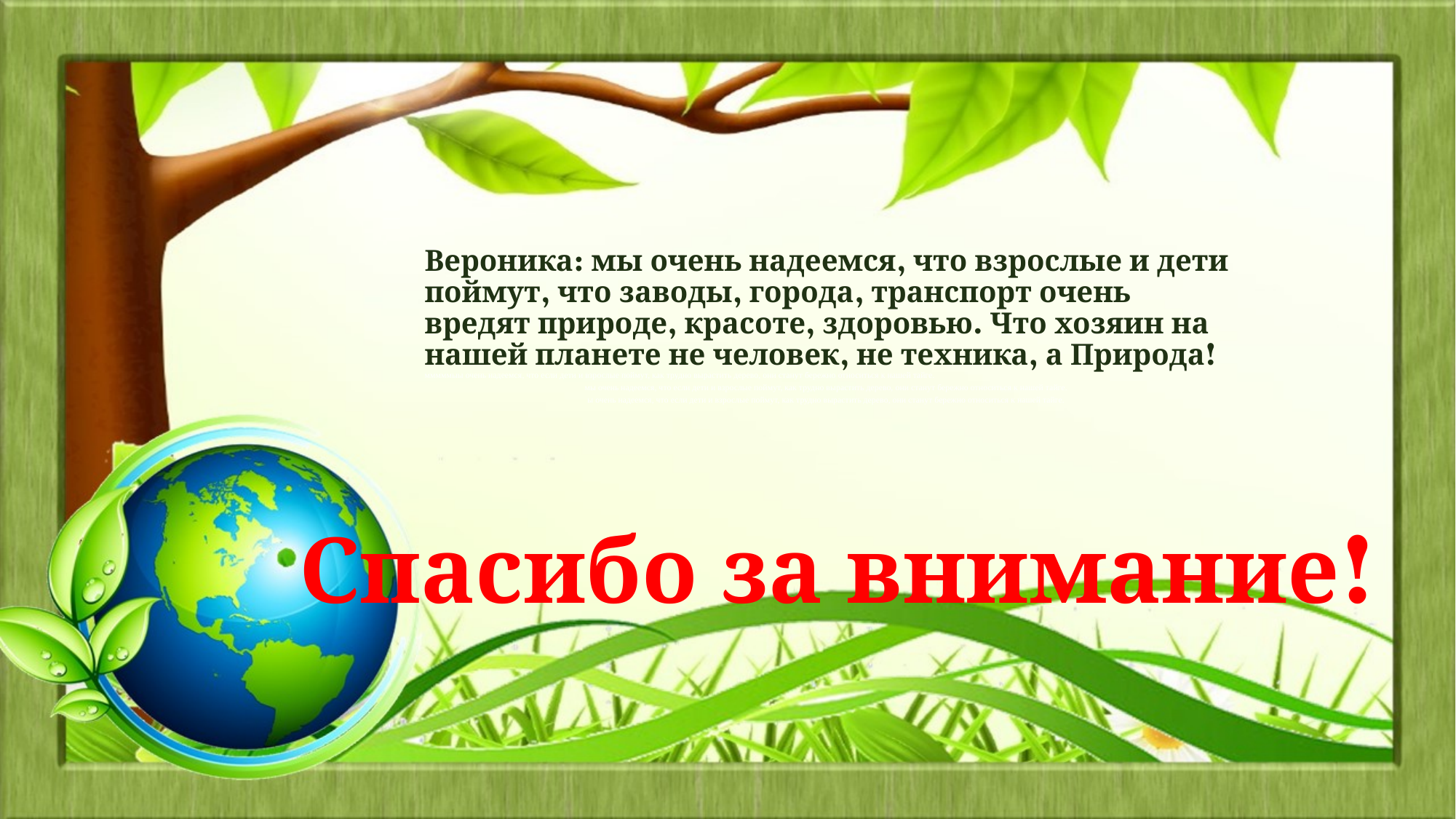

Вероника: мы очень надеемся, что взрослые и дети поймут, что заводы, города, транспорт очень вредят природе, красоте, здоровью. Что хозяин на нашей планете не человек, не техника, а Природа! мммммыы очень надеемся, что если дети и взрослые поймут, как трудно вырастить дерево, они станут бережно относиться к нашей тайге.
мы очень надеемся, что если дети и взрослые поймут, как трудно вырастить дерево, они станут бережно относиться к нашей тайге.
ы очень надеемся, что если дети и взрослые поймут, как трудно вырастить дерево, они станут бережно относиться к нашей тайге.

# Спасибо за внимание!